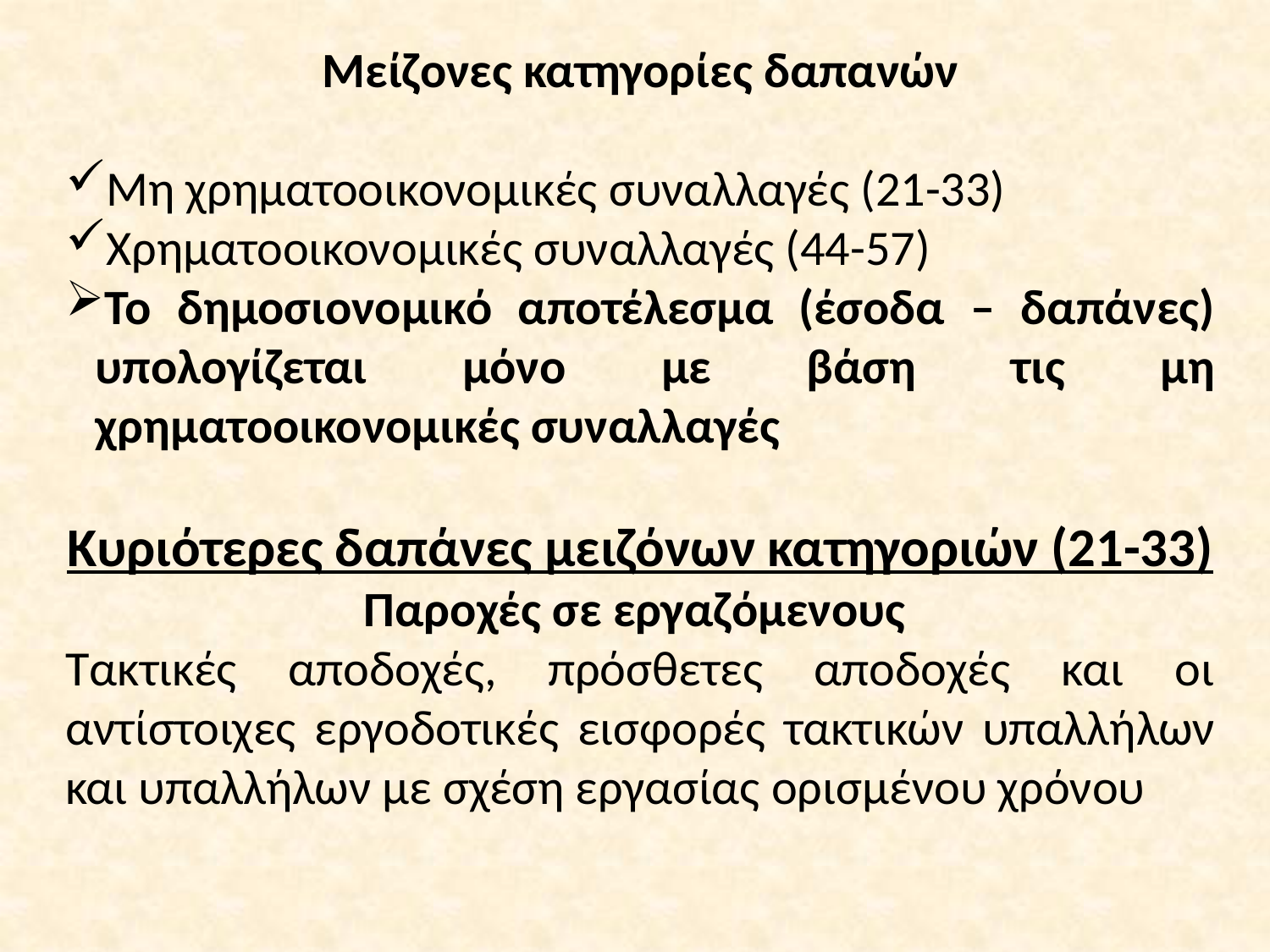

Μείζονες κατηγορίες δαπανών

Μη χρηματοοικονομικές συναλλαγές (21-33)
Χρηματοοικονομικές συναλλαγές (44-57)
Το δημοσιονομικό αποτέλεσμα (έσοδα – δαπάνες) υπολογίζεται μόνο με βάση τις μη χρηματοοικονομικές συναλλαγές

Κυριότερες δαπάνες μειζόνων κατηγοριών (21-33)
Παροχές σε εργαζόμενους
Τακτικές αποδοχές, πρόσθετες αποδοχές και οι αντίστοιχες εργοδοτικές εισφορές τακτικών υπαλλήλων και υπαλλήλων με σχέση εργασίας ορισμένου χρόνου